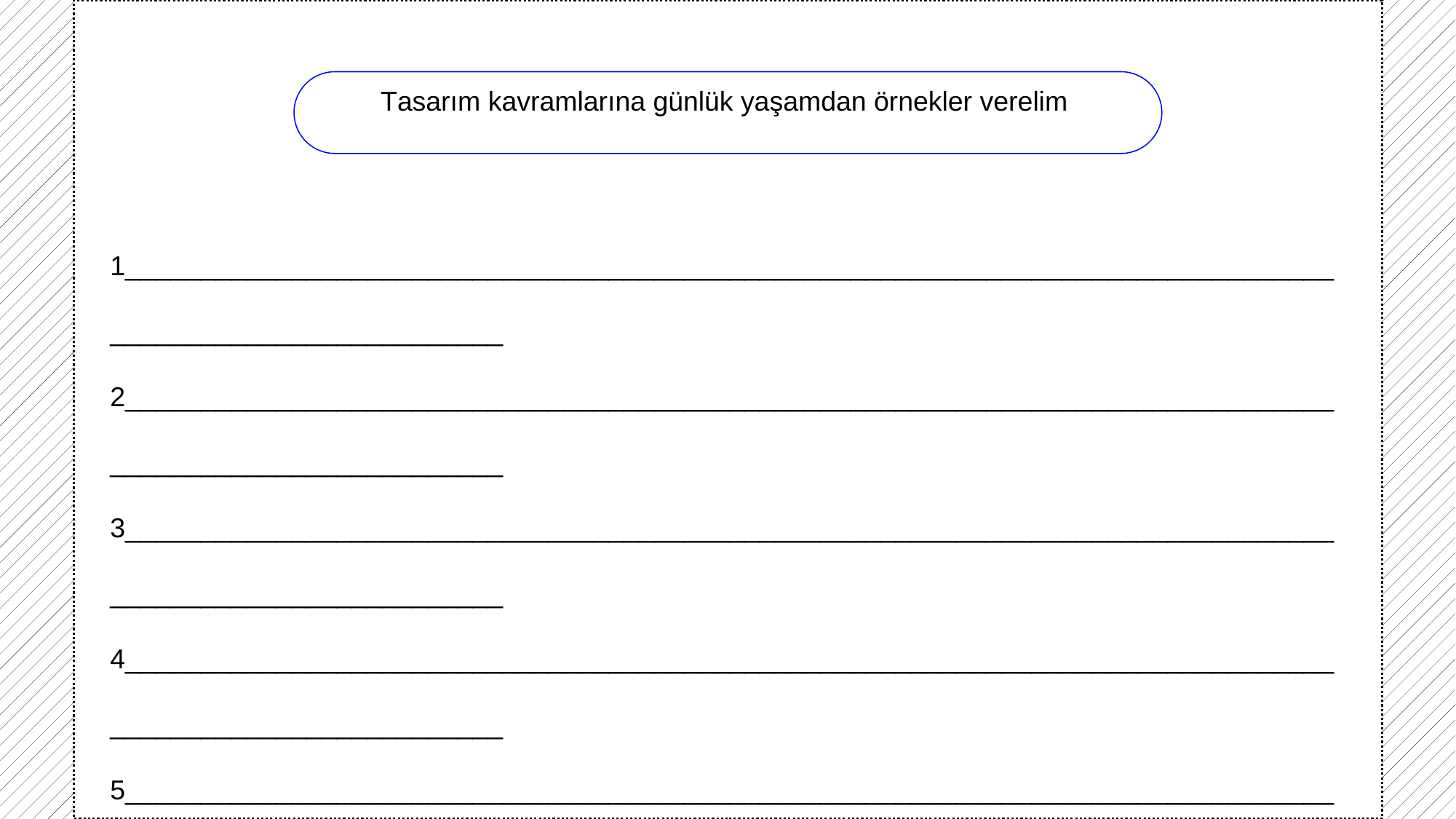

Tasarım kavramlarına günlük yaşamdan örnekler verelim
1__________________________________________________________________________________________________________
2__________________________________________________________________________________________________________
3__________________________________________________________________________________________________________
4__________________________________________________________________________________________________________
5__________________________________________________________________________________________________________